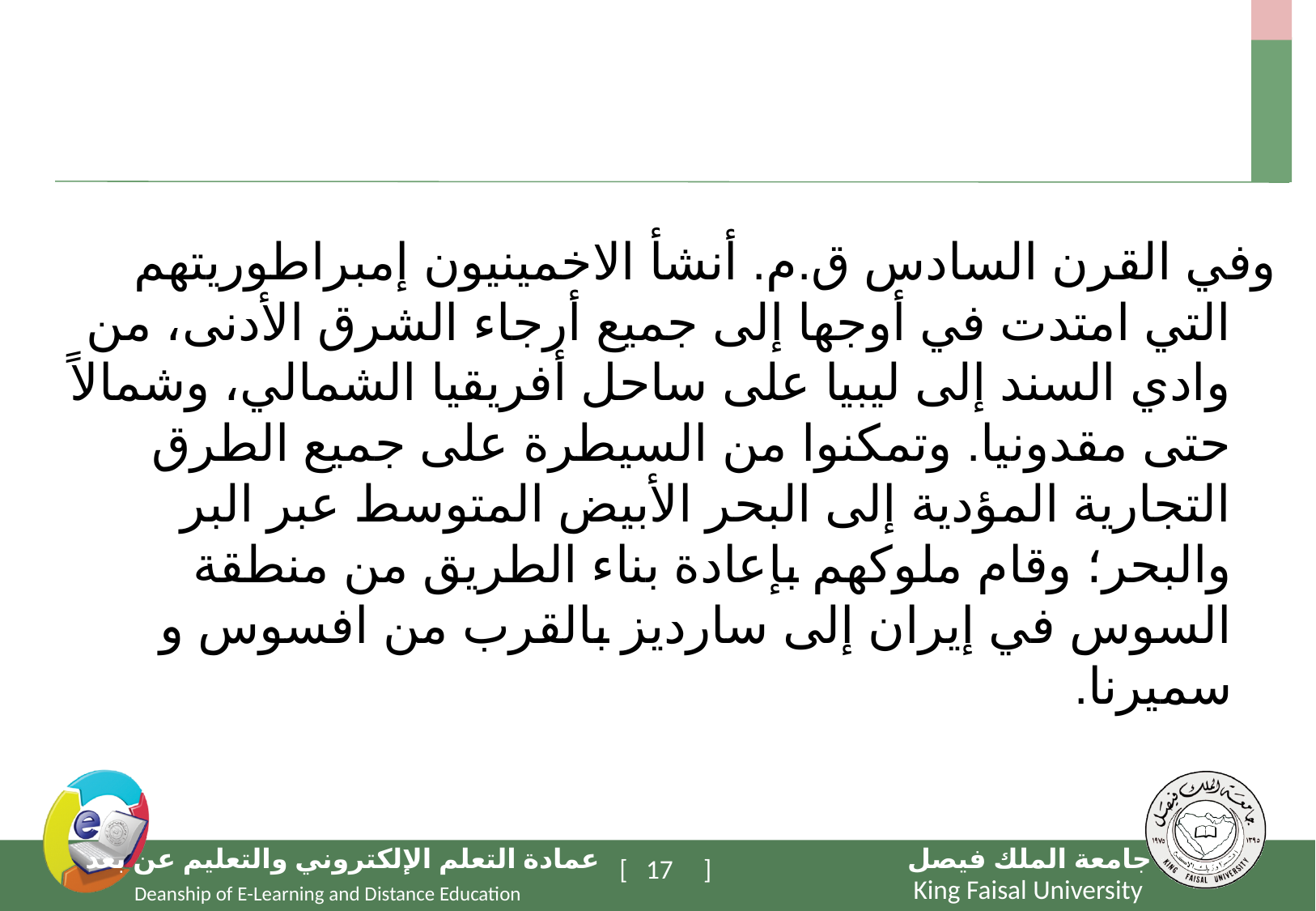

#
وفي القرن السادس ق.م. أنشأ الاخمينيون إمبراطوريتهم التي امتدت في أوجها إلى جميع أرجاء الشرق الأدنى، من وادي السند إلى ليبيا على ساحل أفريقيا الشمالي، وشمالاً حتى مقدونيا. وتمكنوا من السيطرة على جميع الطرق التجارية المؤدية إلى البحر الأبيض المتوسط عبر البر والبحر؛ وقام ملوكهم بإعادة بناء الطريق من منطقة السوس في إيران إلى سارديز بالقرب من افسوس و سميرنا.